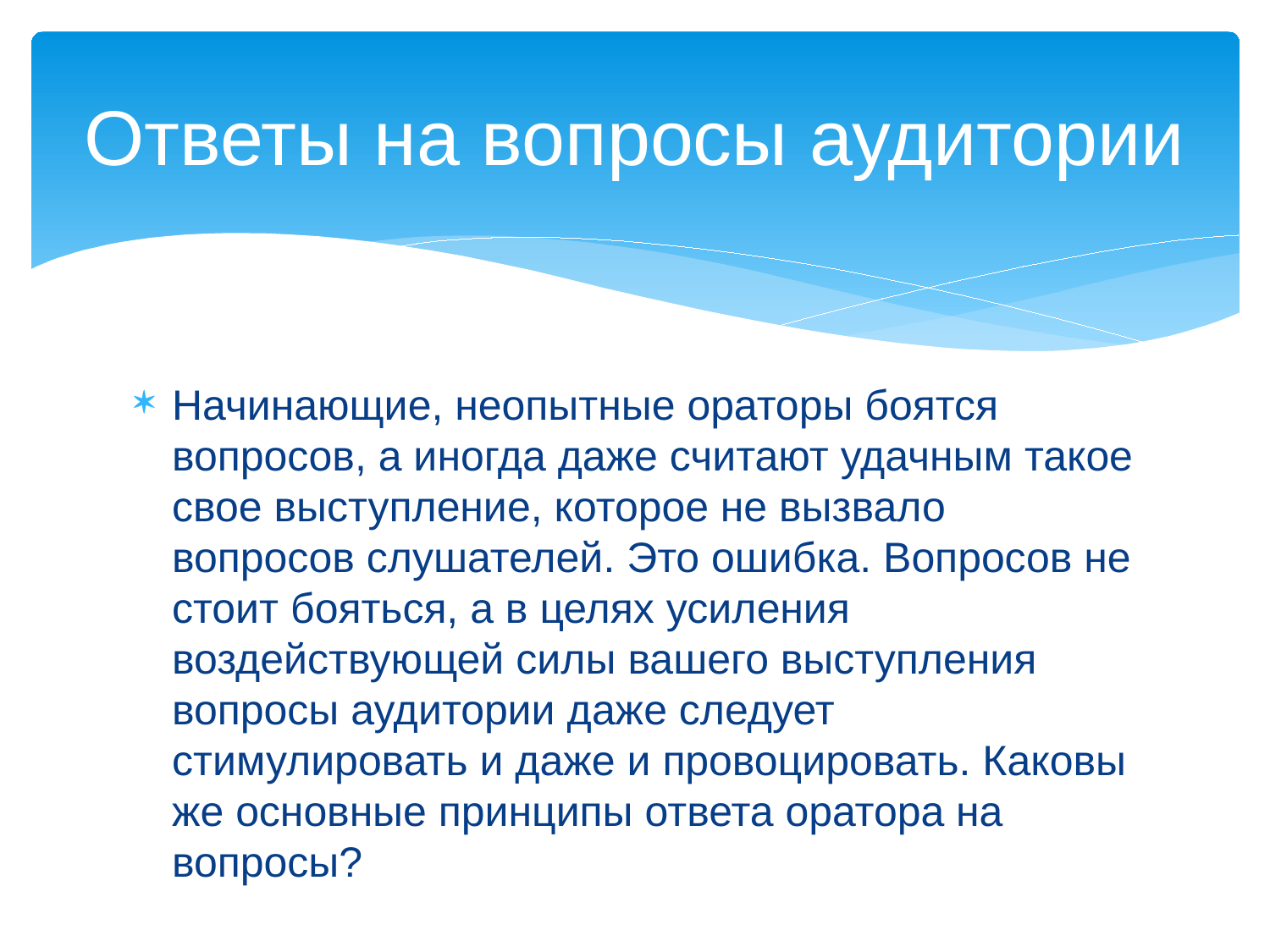

# Ответы на вопросы аудитории
Начинающие, неопытные ораторы боятся вопросов, а иногда даже считают удачным такое свое выступление, которое не вызвало вопросов слушателей. Это ошибка. Вопросов не стоит бояться, а в целях усиления воздействующей силы вашего выступления вопросы аудитории даже следует стимулировать и даже и провоцировать. Каковы же основные принципы ответа оратора на вопросы?